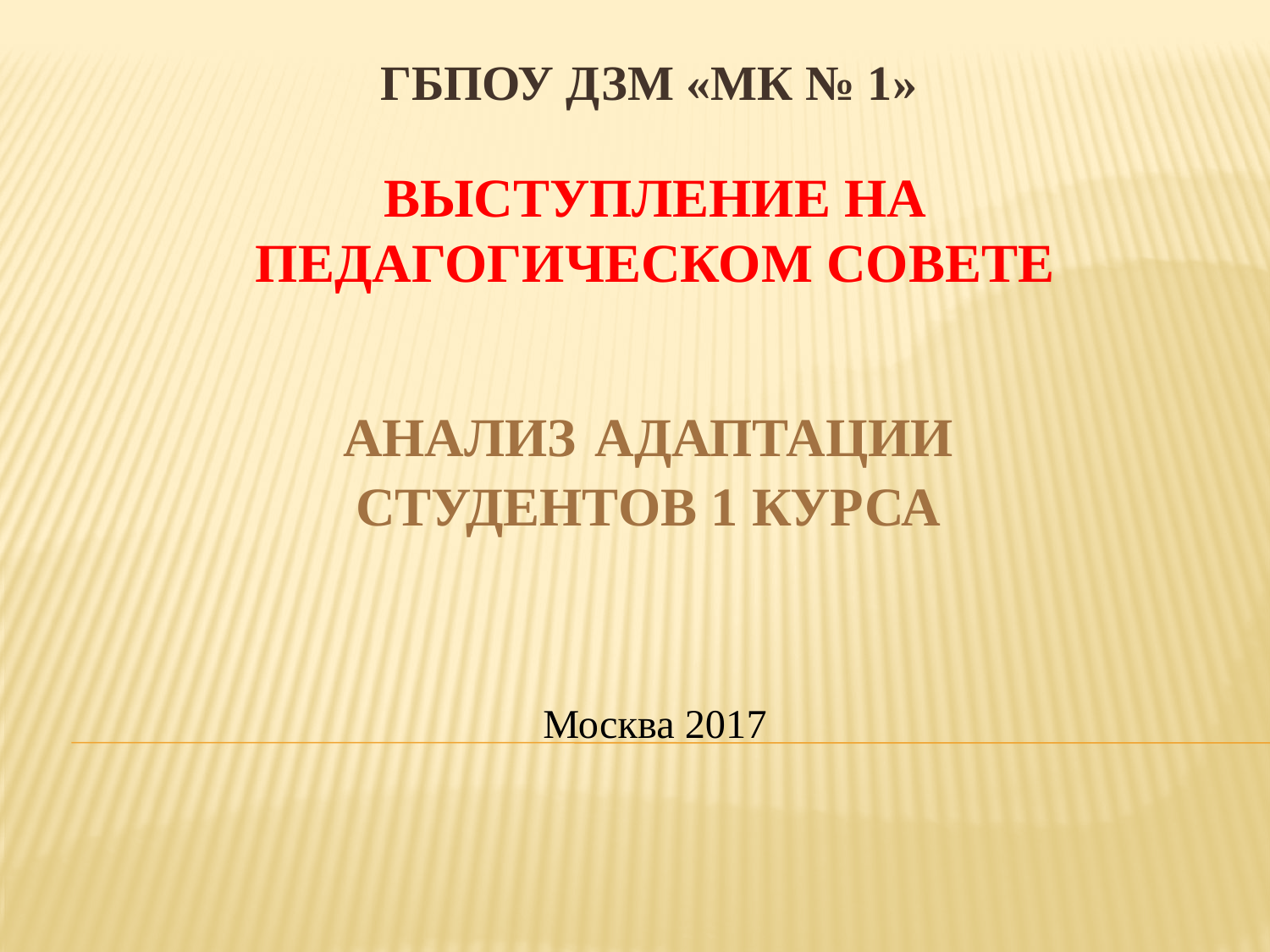

ГБПОУ ДЗМ «МК № 1»
# ВЫСТУПЛЕНИЕ НА ПЕДАГОГИЧЕСКОМ СОВЕТЕ АНАЛИЗ АДАПТАЦИИ СТУДЕНТОВ 1 КУРСА Москва 2017